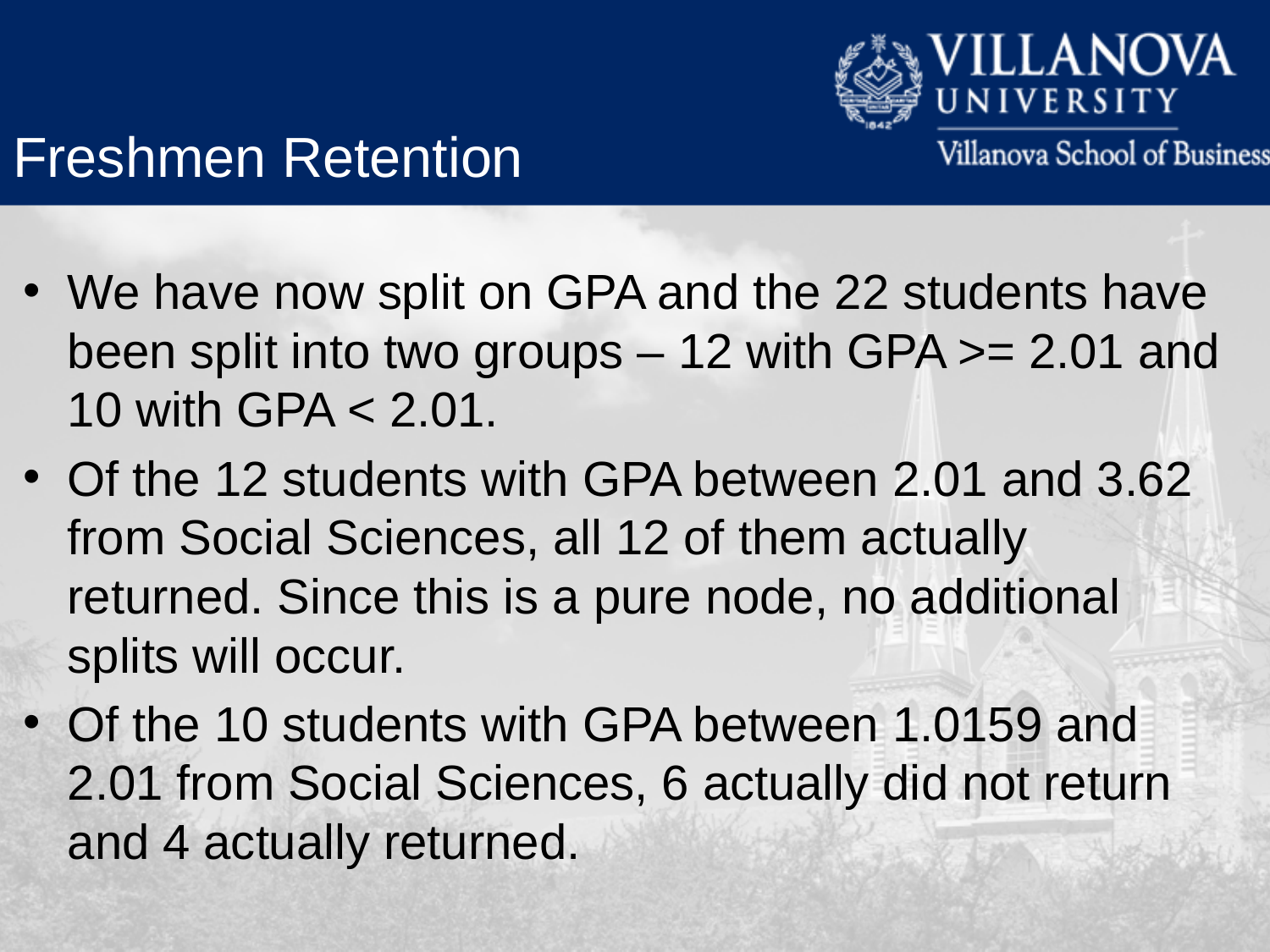

Freshmen Retention
We have now split on GPA and the 22 students have been split into two groups – 12 with GPA >= 2.01 and 10 with GPA < 2.01.
Of the 12 students with GPA between 2.01 and 3.62 from Social Sciences, all 12 of them actually returned. Since this is a pure node, no additional splits will occur.
Of the 10 students with GPA between 1.0159 and 2.01 from Social Sciences, 6 actually did not return and 4 actually returned.